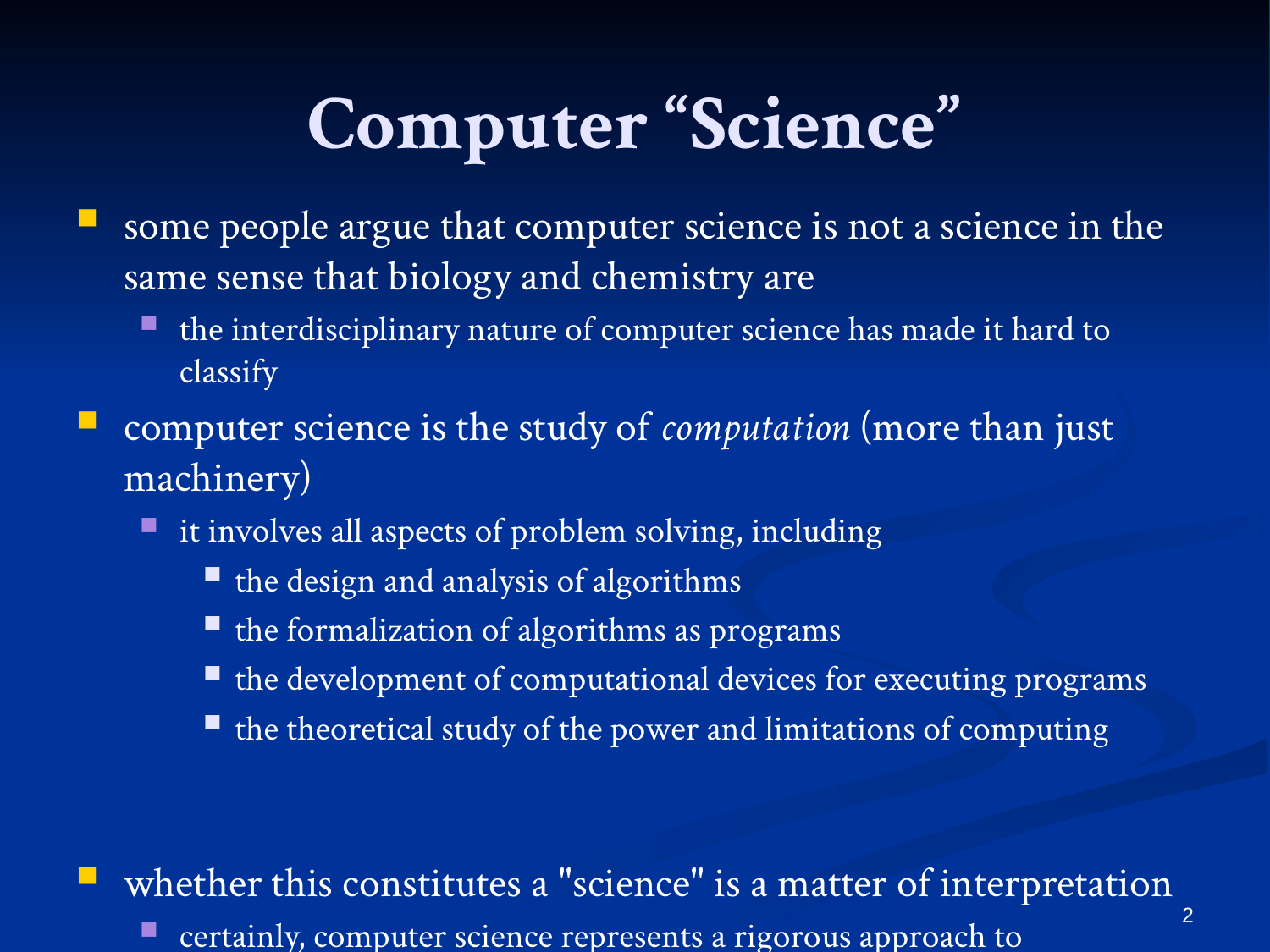

# Computer “Science”
some people argue that computer science is not a science in the same sense that biology and chemistry are
the interdisciplinary nature of computer science has made it hard to classify
computer science is the study of computation (more than just machinery)
it involves all aspects of problem solving, including
the design and analysis of algorithms
the formalization of algorithms as programs
the development of computational devices for executing programs
the theoretical study of the power and limitations of computing

whether this constitutes a "science" is a matter of interpretation
certainly, computer science represents a rigorous approach to understanding complex phenomena and problem solving

2